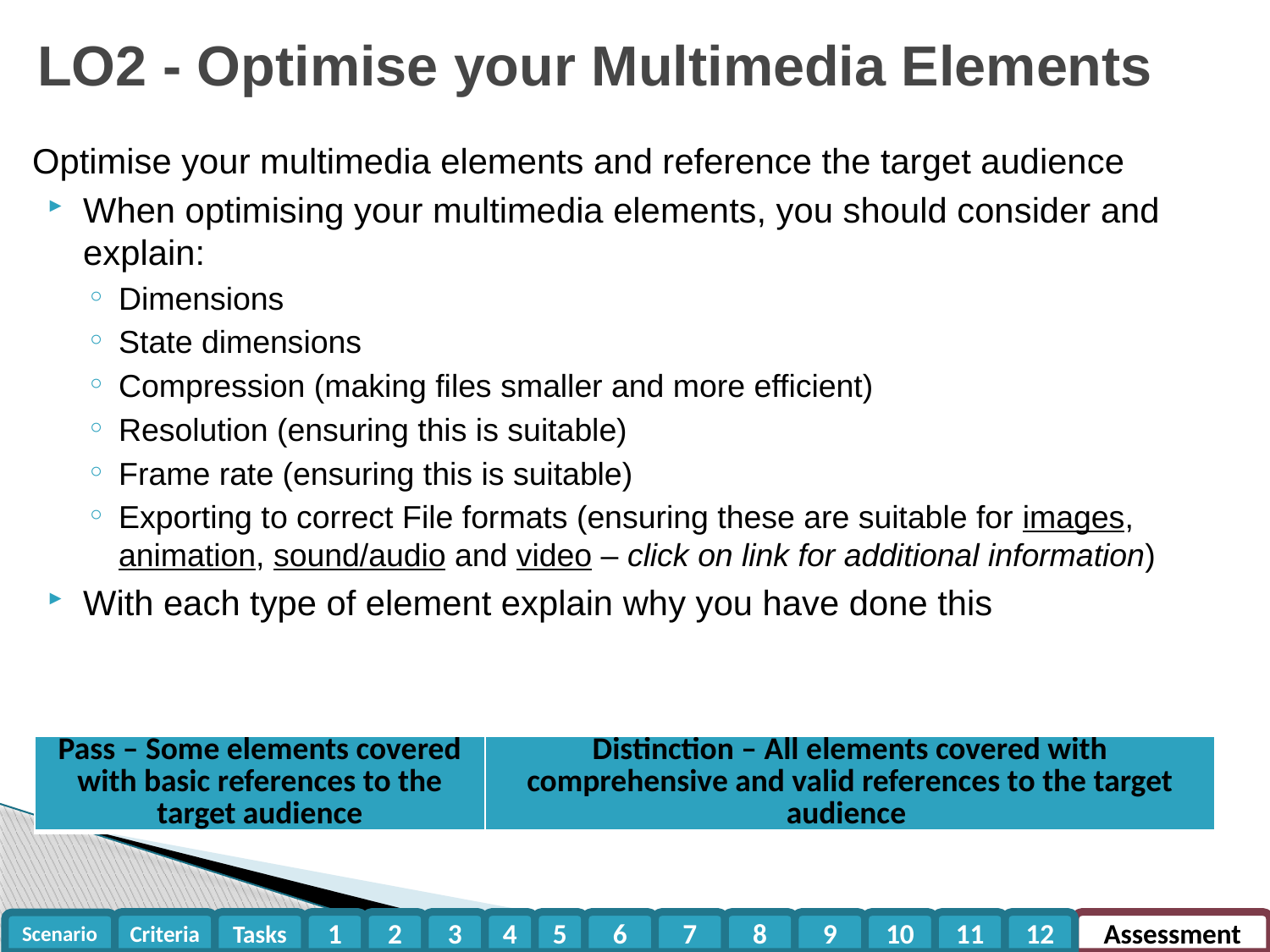

# LO2 - Optimise your Multimedia Elements
Optimise your multimedia elements and reference the target audience
When optimising your multimedia elements, you should consider and explain:
Dimensions
State dimensions
Compression (making files smaller and more efficient)
Resolution (ensuring this is suitable)
Frame rate (ensuring this is suitable)
Exporting to correct File formats (ensuring these are suitable for images, animation, sound/audio and video – click on link for additional information)
With each type of element explain why you have done this
| Pass – Some elements covered with basic references to the target audience | Distinction – All elements covered with comprehensive and valid references to the target audience |
| --- | --- |